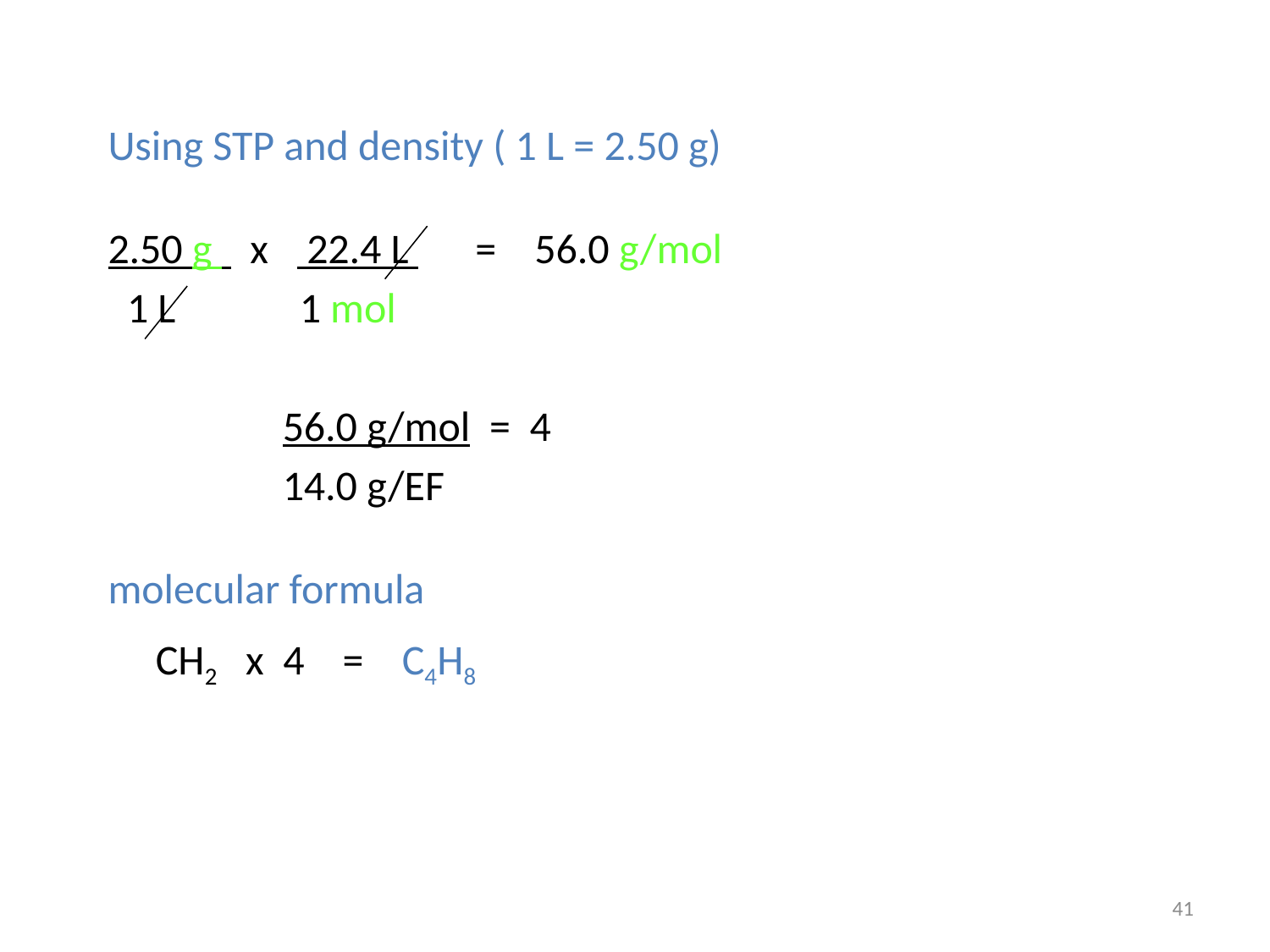

Using STP and density ( 1 L = 2.50 g)

2.50 g    x    22.4 L       =    56.0 g/mol
  1 L             1 mol

		56.0 g/mol  =  4
		14.0 g/EF

molecular formula
	CH2   x  4    =    C4H8

41